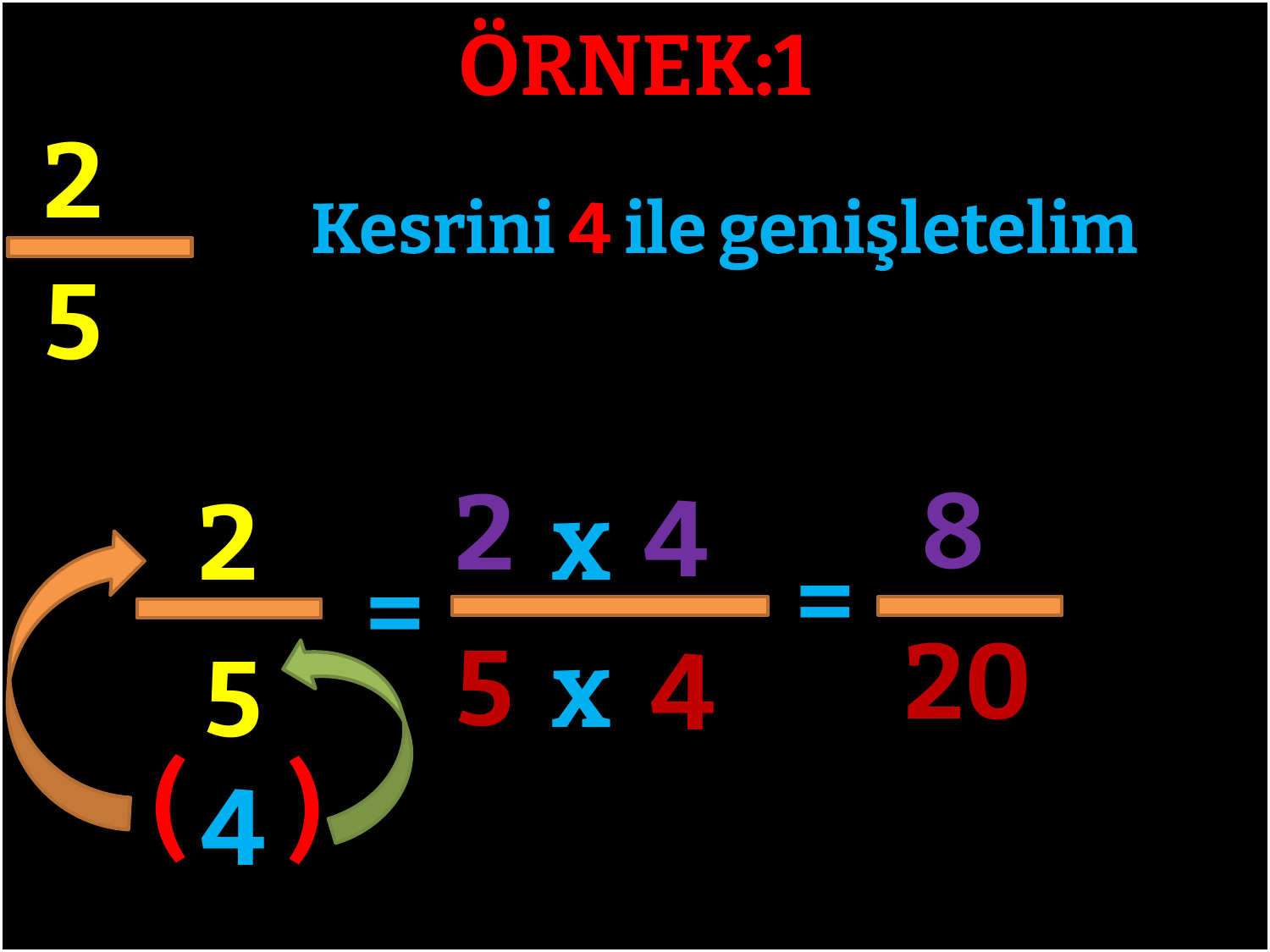

ÖRNEK:1
2
Kesrini 4 ile genişletelim

5
#
8
2
4
2
x
=
=

20

5
x
4
5

(
)
4